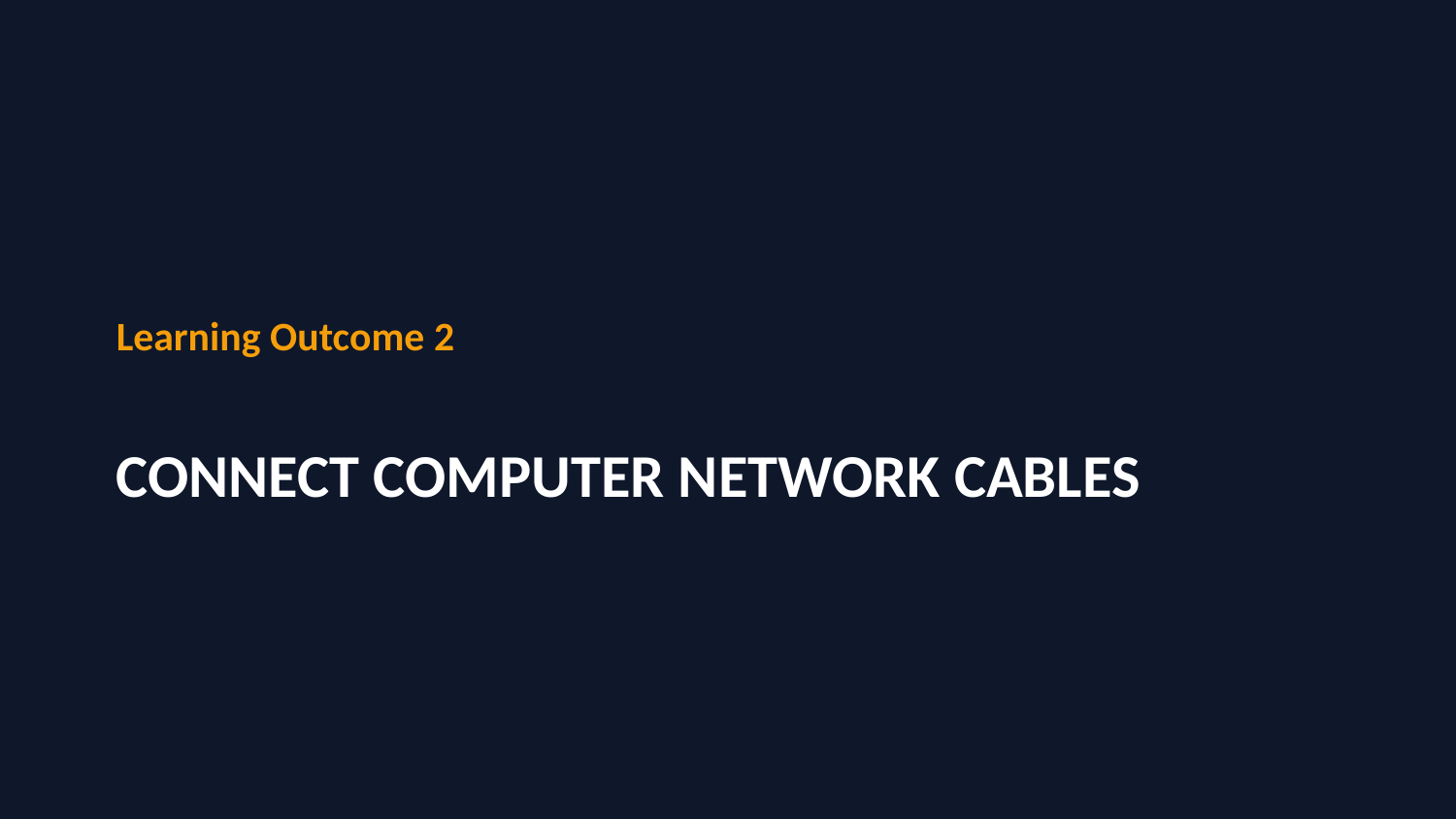

Learning Outcome 2
CONNECT COMPUTER NETWORK CABLES